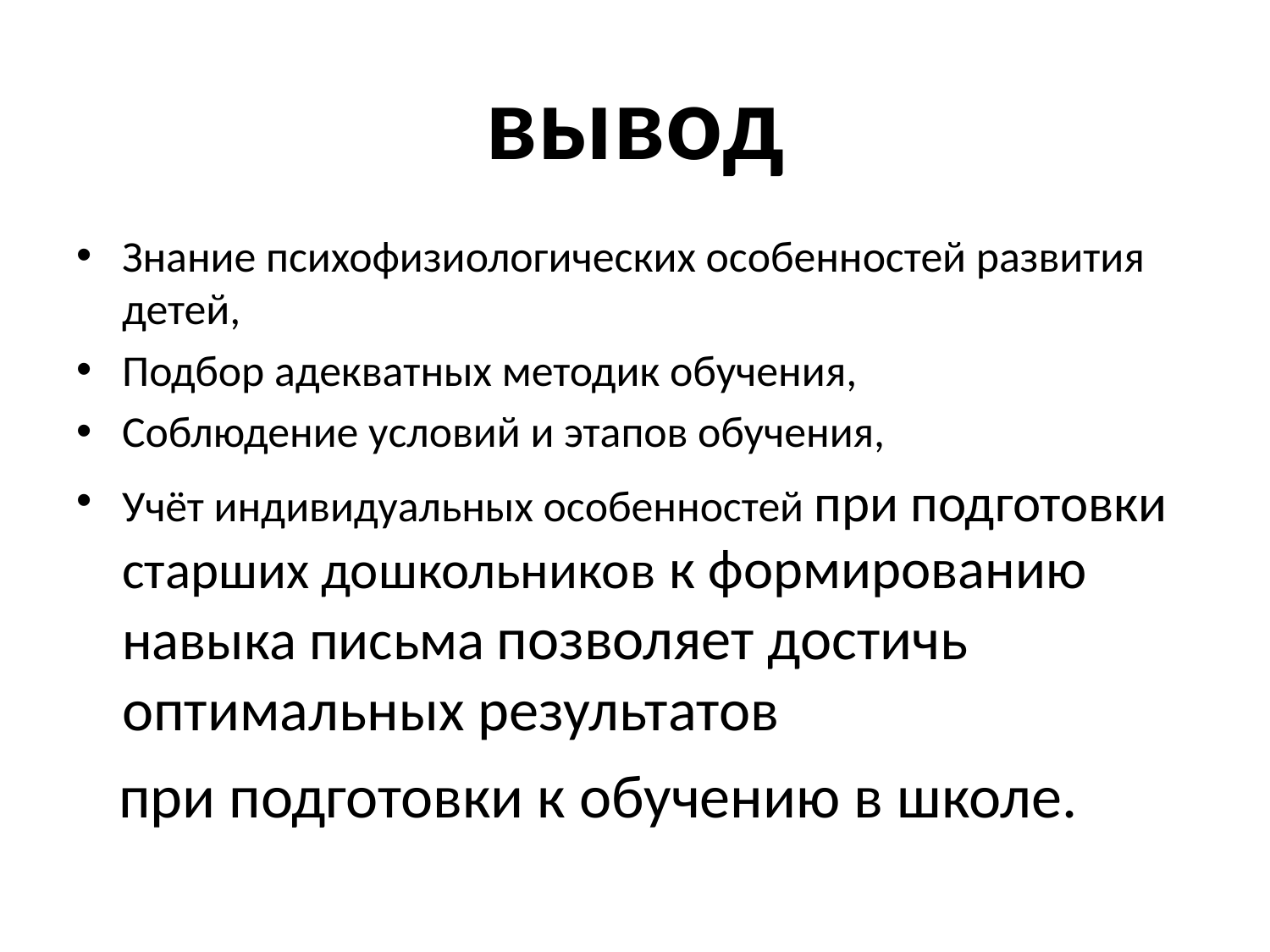

# вывод
Знание психофизиологических особенностей развития детей,
Подбор адекватных методик обучения,
Соблюдение условий и этапов обучения,
Учёт индивидуальных особенностей при подготовки старших дошкольников к формированию навыка письма позволяет достичь оптимальных результатов
   при подготовки к обучению в школе.